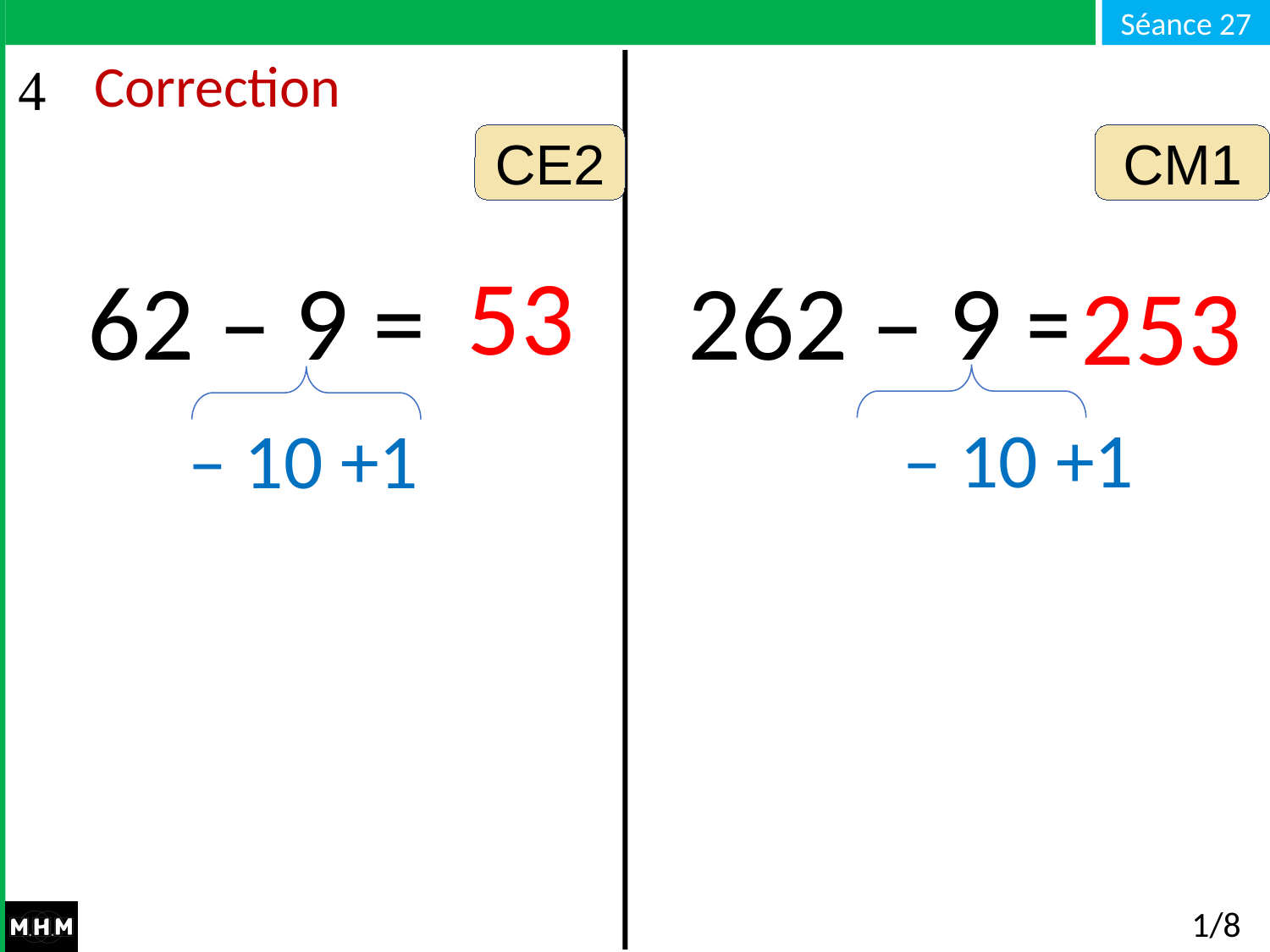

# Correction
CE2
CM1
53
62 – 9 =
262 – 9 =
253

– 10 +1
– 10 +1
1/8